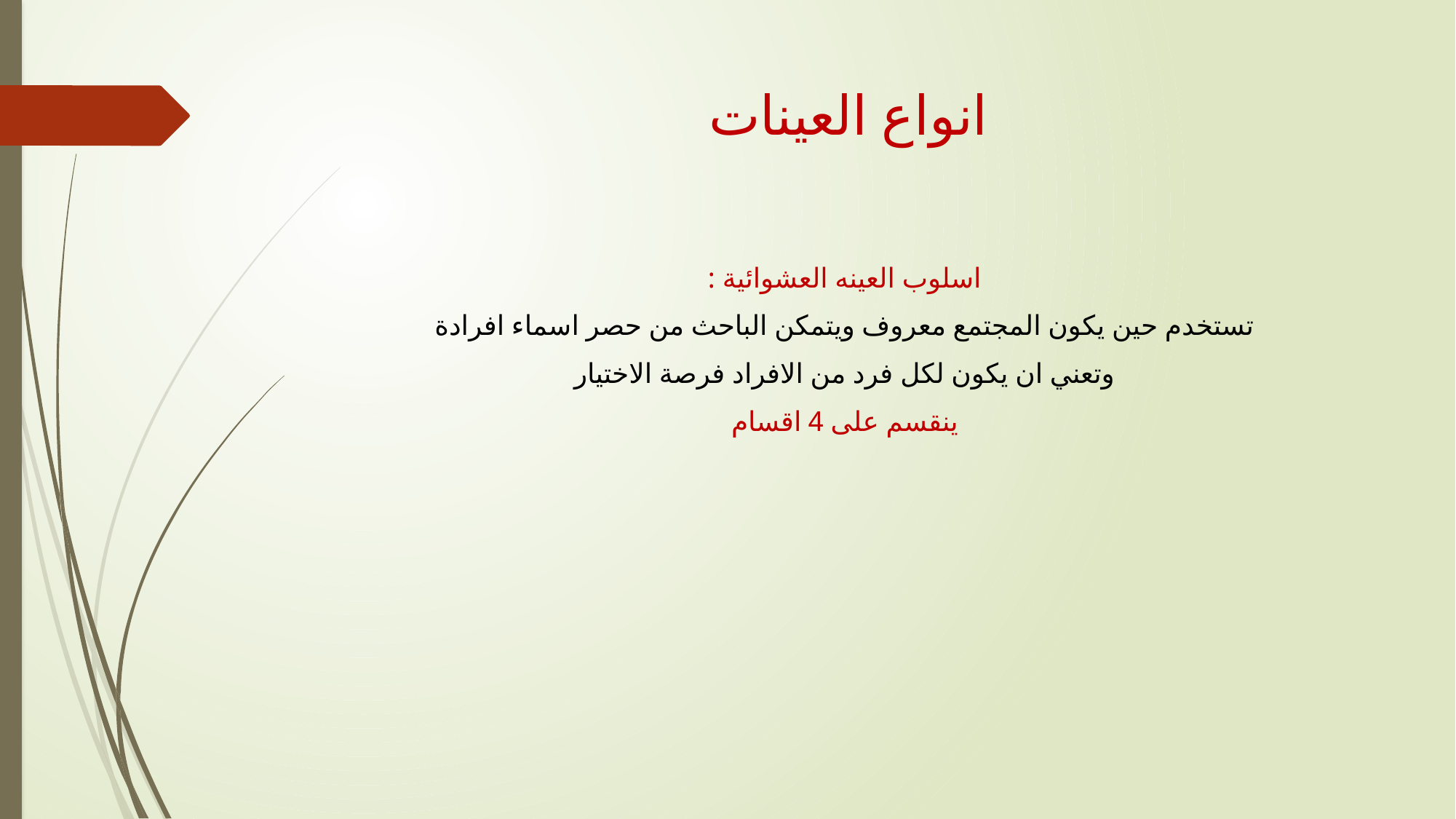

# انواع العينات
اسلوب العينه العشوائية :
تستخدم حين يكون المجتمع معروف ويتمكن الباحث من حصر اسماء افرادة
وتعني ان يكون لكل فرد من الافراد فرصة الاختيار
ينقسم على 4 اقسام